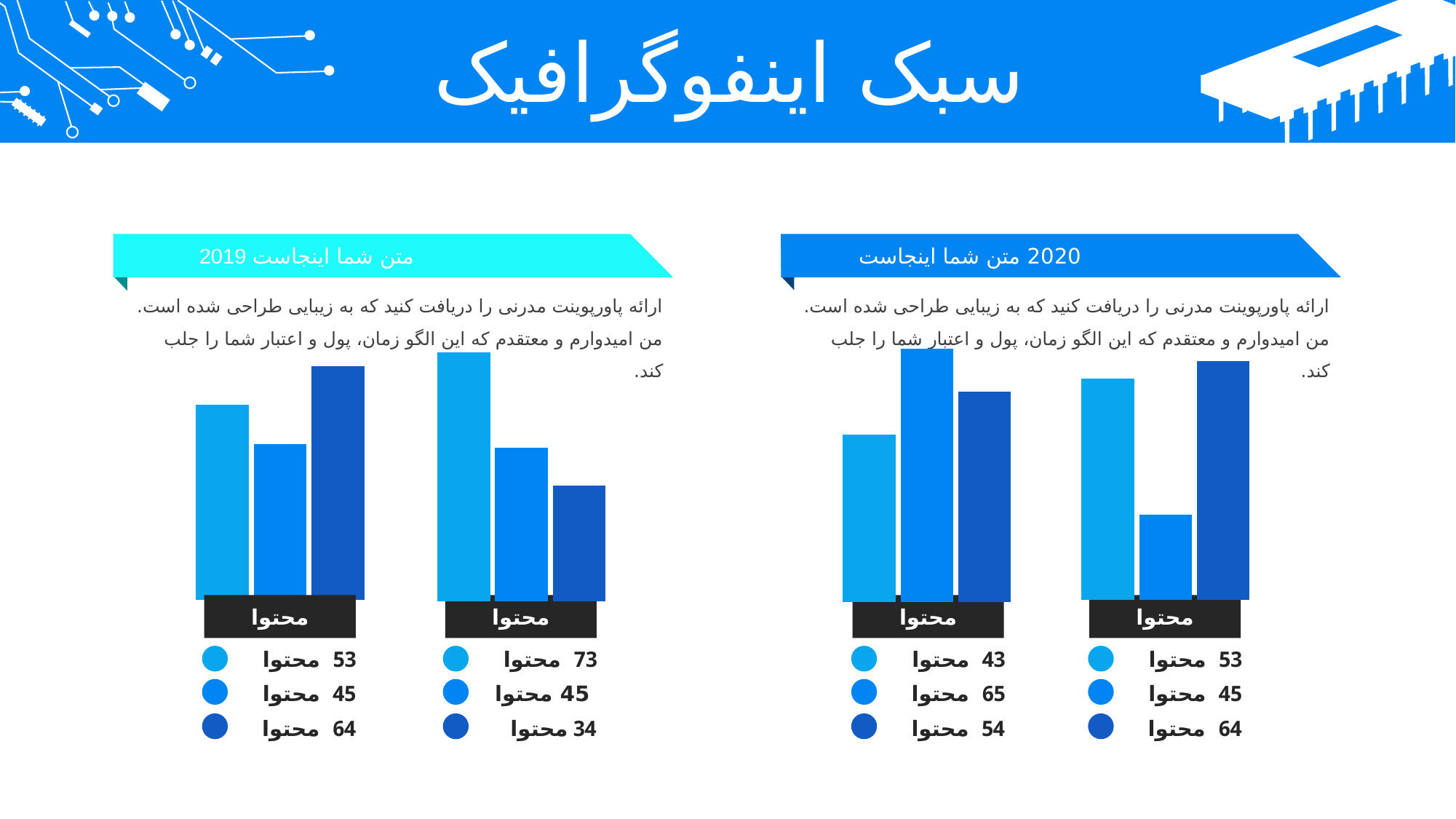

سبک اینفوگرافیک

2019 متن شما اینجاست
2020 متن شما اینجاست
ارائه پاورپوینت مدرنی را دریافت کنید که به زیبایی طراحی شده است. من امیدوارم و معتقدم که این الگو زمان، پول و اعتبار شما را جلب کند.
ارائه پاورپوینت مدرنی را دریافت کنید که به زیبایی طراحی شده است. من امیدوارم و معتقدم که این الگو زمان، پول و اعتبار شما را جلب کند.

### Chart

| Category |  |  |  |
|---|---|---|---|

### Chart

| Category |  |  |  |
|---|---|---|---|

محتوا
محتوا

### Chart

| Category |  |  |  |
|---|---|---|---|

### Chart

| Category |  |  |  |
|---|---|---|---|

محتوا
محتوا
53  محتوا
73  محتوا
43  محتوا
53  محتوا

45  محتوا
 45 محتوا
65  محتوا
45  محتوا

64  محتوا
34 محتوا
54  محتوا
64  محتوا